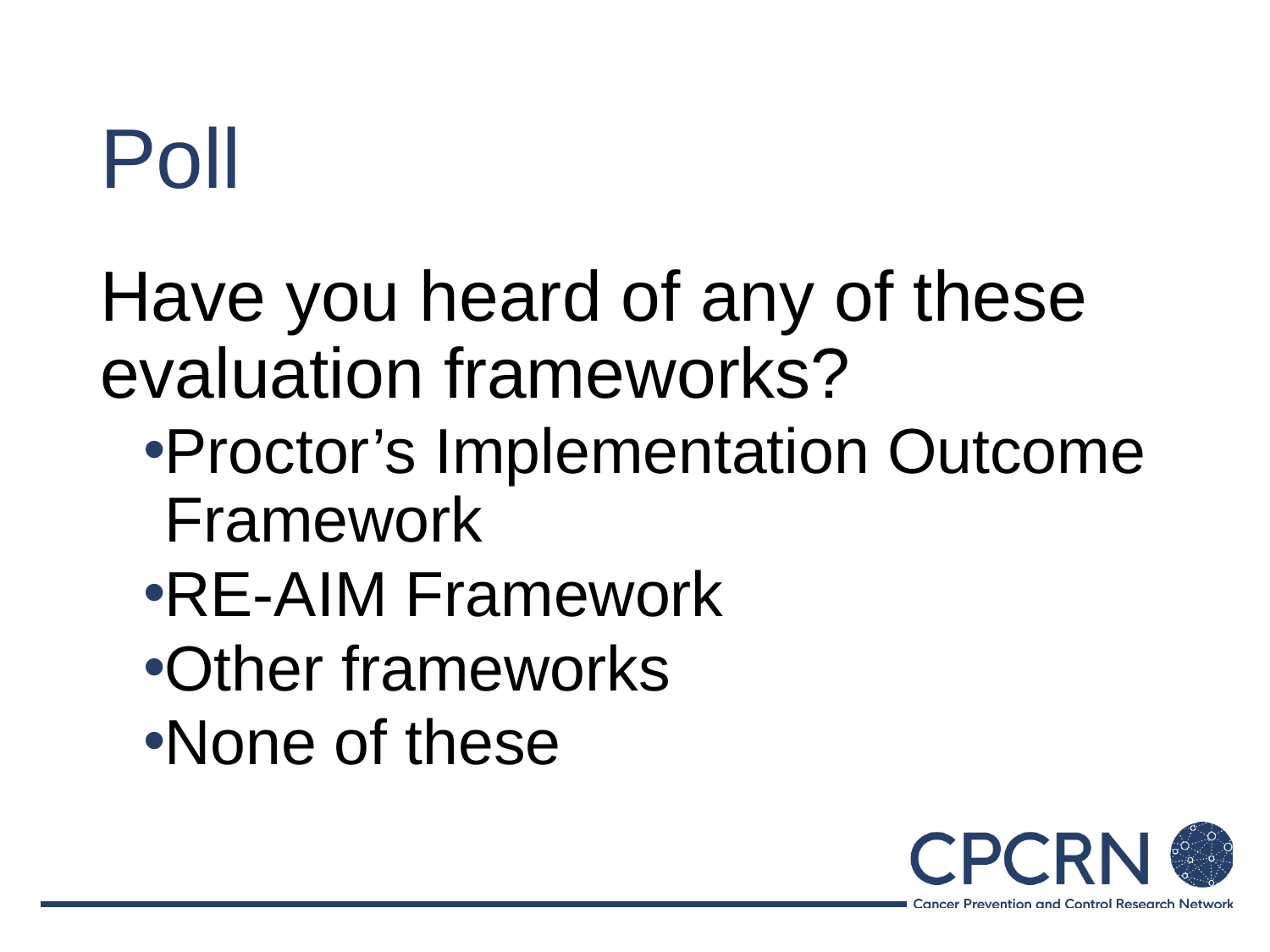

# Poll
Have you heard of any of these evaluation frameworks?
Proctor’s Implementation Outcome Framework
RE-AIM Framework
Other frameworks
None of these